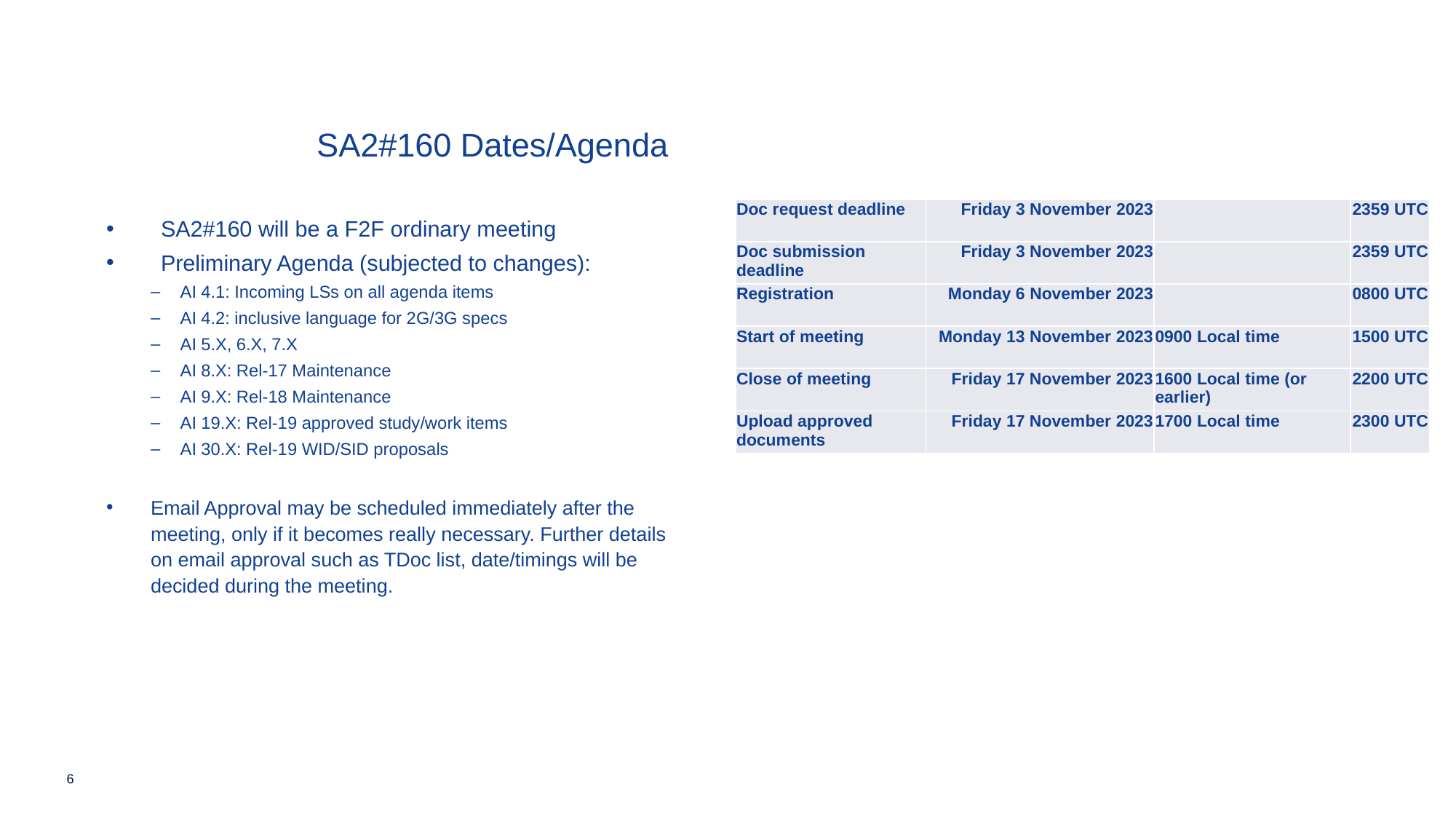

SA2#160 Dates/Agenda
| Doc request deadline | Friday 3 November 2023 |  | 2359 UTC |
| --- | --- | --- | --- |
| Doc submission deadline | Friday 3 November 2023 |  | 2359 UTC |
| Registration | Monday 6 November 2023 |  | 0800 UTC |
| Start of meeting | Monday 13 November 2023 | 0900 Local time | 1500 UTC |
| Close of meeting | Friday 17 November 2023 | 1600 Local time (or earlier) | 2200 UTC |
| Upload approved documents | Friday 17 November 2023 | 1700 Local time | 2300 UTC |
SA2#160 will be a F2F ordinary meeting
Preliminary Agenda (subjected to changes):
AI 4.1: Incoming LSs on all agenda items
AI 4.2: inclusive language for 2G/3G specs
AI 5.X, 6.X, 7.X
AI 8.X: Rel-17 Maintenance
AI 9.X: Rel-18 Maintenance
AI 19.X: Rel-19 approved study/work items
AI 30.X: Rel-19 WID/SID proposals

Email Approval may be scheduled immediately after the meeting, only if it becomes really necessary. Further details on email approval such as TDoc list, date/timings will be decided during the meeting.